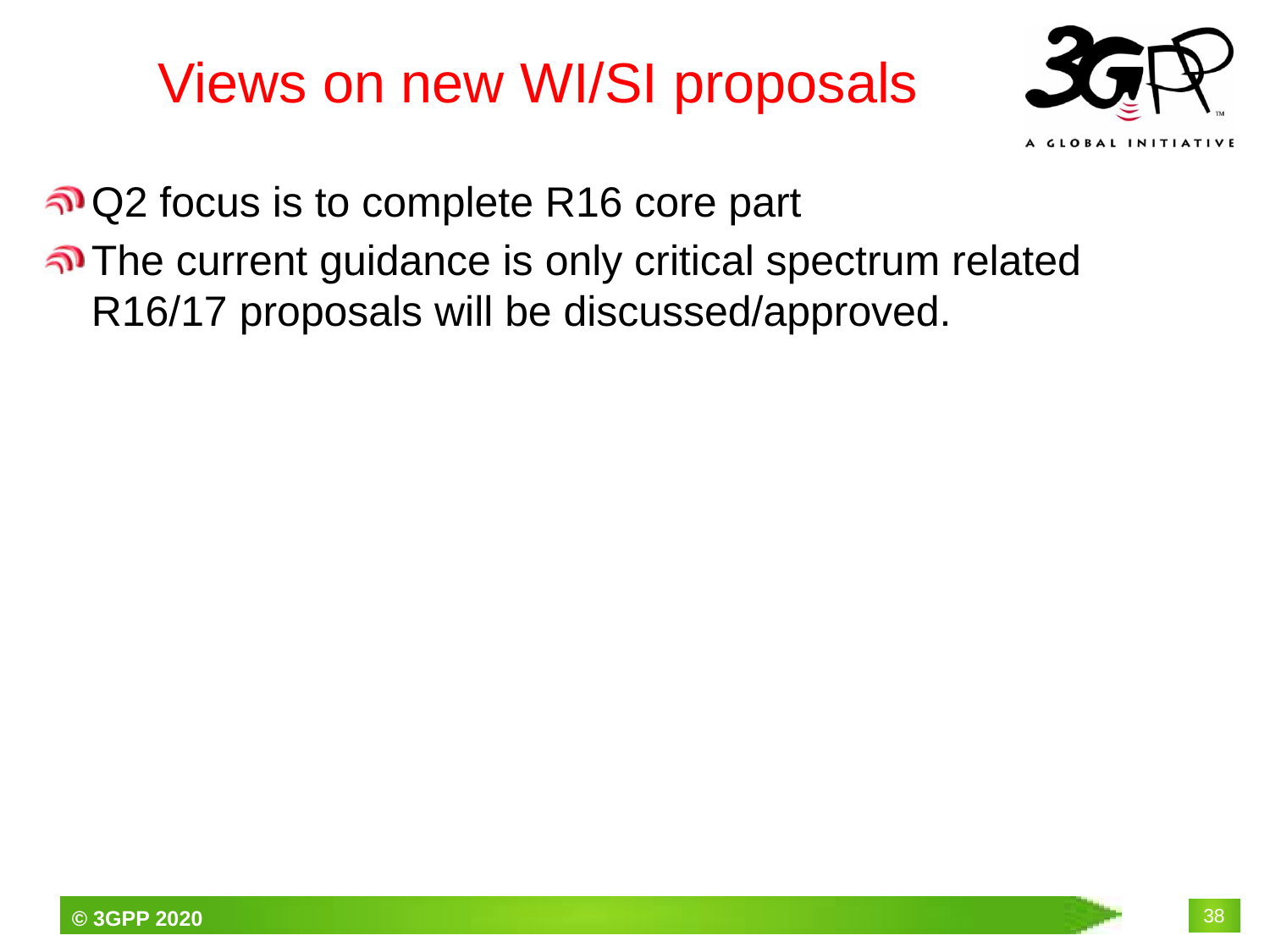

# Views on new WI/SI proposals
Q2 focus is to complete R16 core part
The current guidance is only critical spectrum related R16/17 proposals will be discussed/approved.